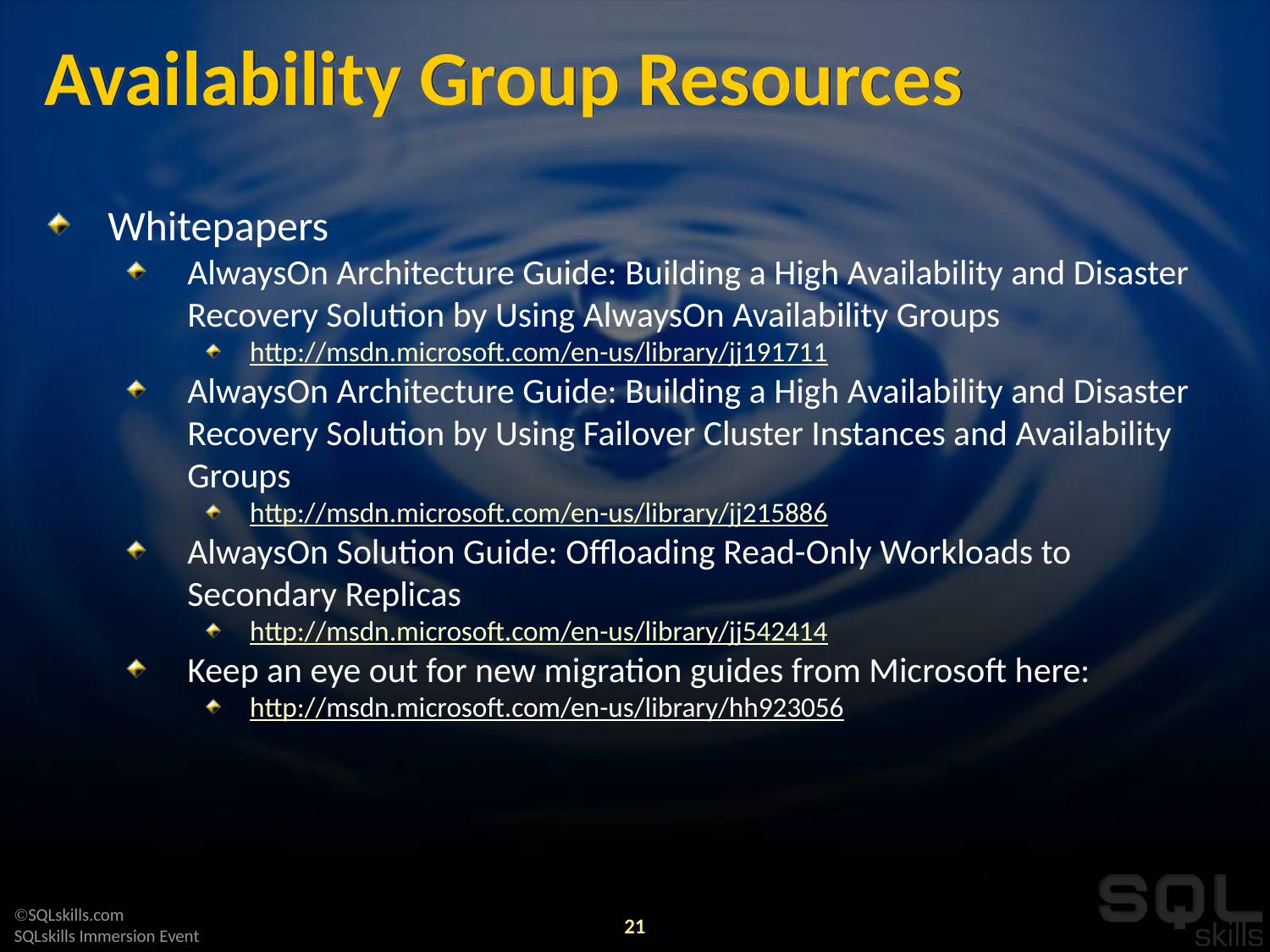

# Availability Group Resources
Whitepapers
AlwaysOn Architecture Guide: Building a High Availability and Disaster Recovery Solution by Using AlwaysOn Availability Groups
http://msdn.microsoft.com/en-us/library/jj191711
AlwaysOn Architecture Guide: Building a High Availability and Disaster Recovery Solution by Using Failover Cluster Instances and Availability Groups
http://msdn.microsoft.com/en-us/library/jj215886
AlwaysOn Solution Guide: Offloading Read-Only Workloads to Secondary Replicas
http://msdn.microsoft.com/en-us/library/jj542414
Keep an eye out for new migration guides from Microsoft here:
http://msdn.microsoft.com/en-us/library/hh923056

21